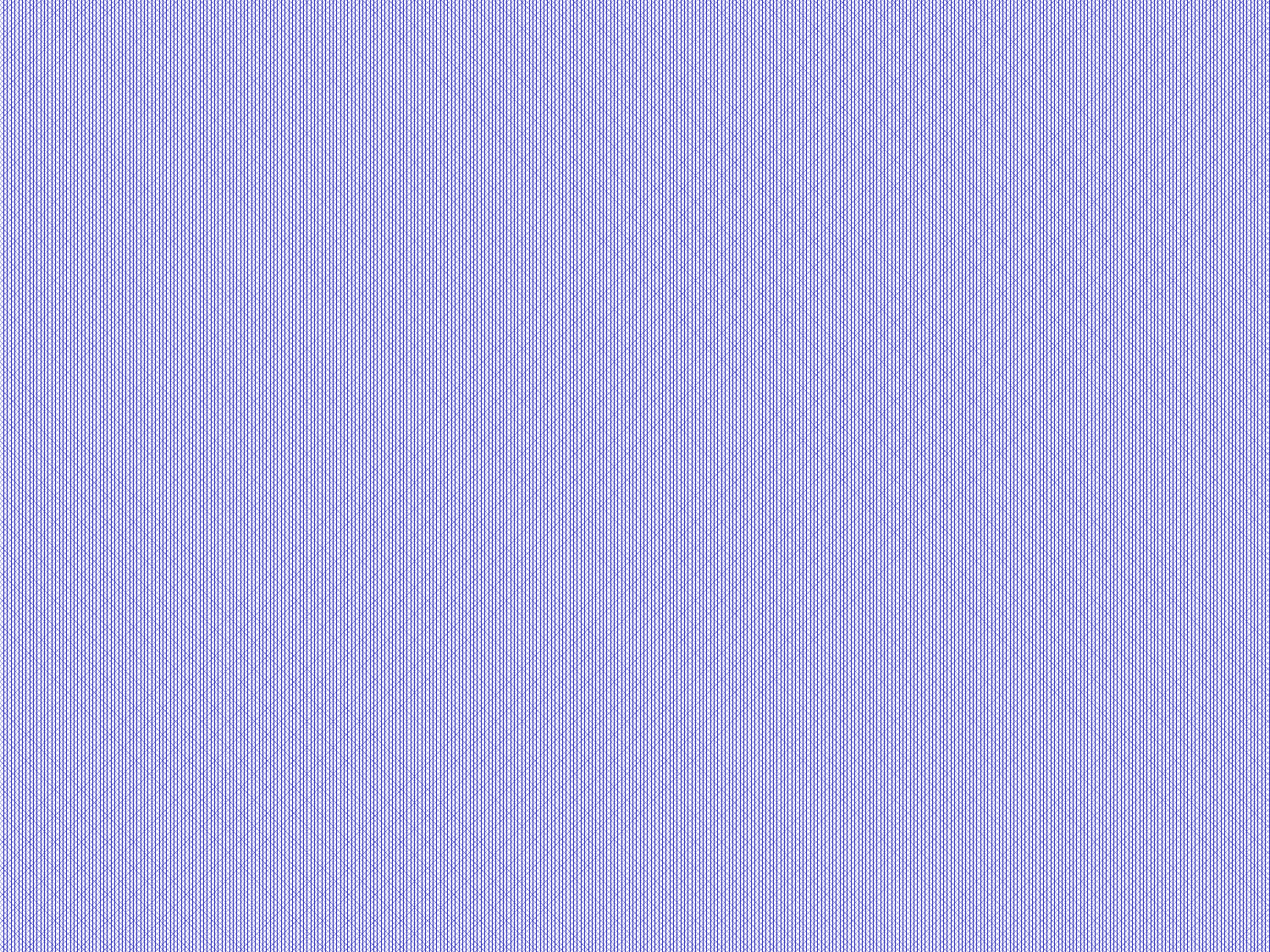

The bacteria used in this experiment,
a common
model organism.